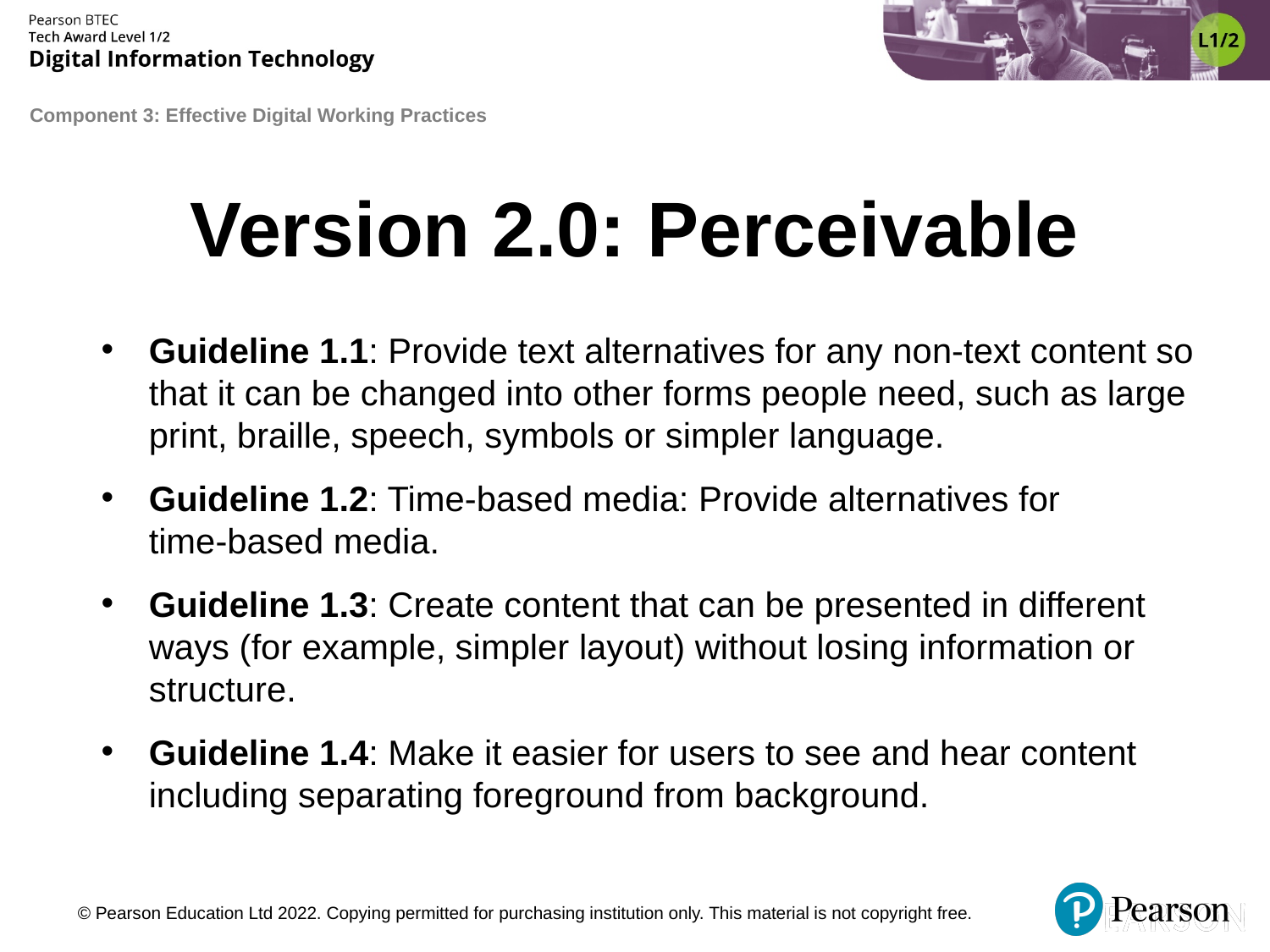

# Version 2.0: Perceivable
Guideline 1.1: Provide text alternatives for any non-text content so that it can be changed into other forms people need, such as large print, braille, speech, symbols or simpler language.
Guideline 1.2: Time-based media: Provide alternatives for
time-based media.
Guideline 1.3: Create content that can be presented in different ways (for example, simpler layout) without losing information or structure.
Guideline 1.4: Make it easier for users to see and hear content including separating foreground from background.
© Pearson Education Ltd 2022. Copying permitted for purchasing institution only. This material is not copyright free.